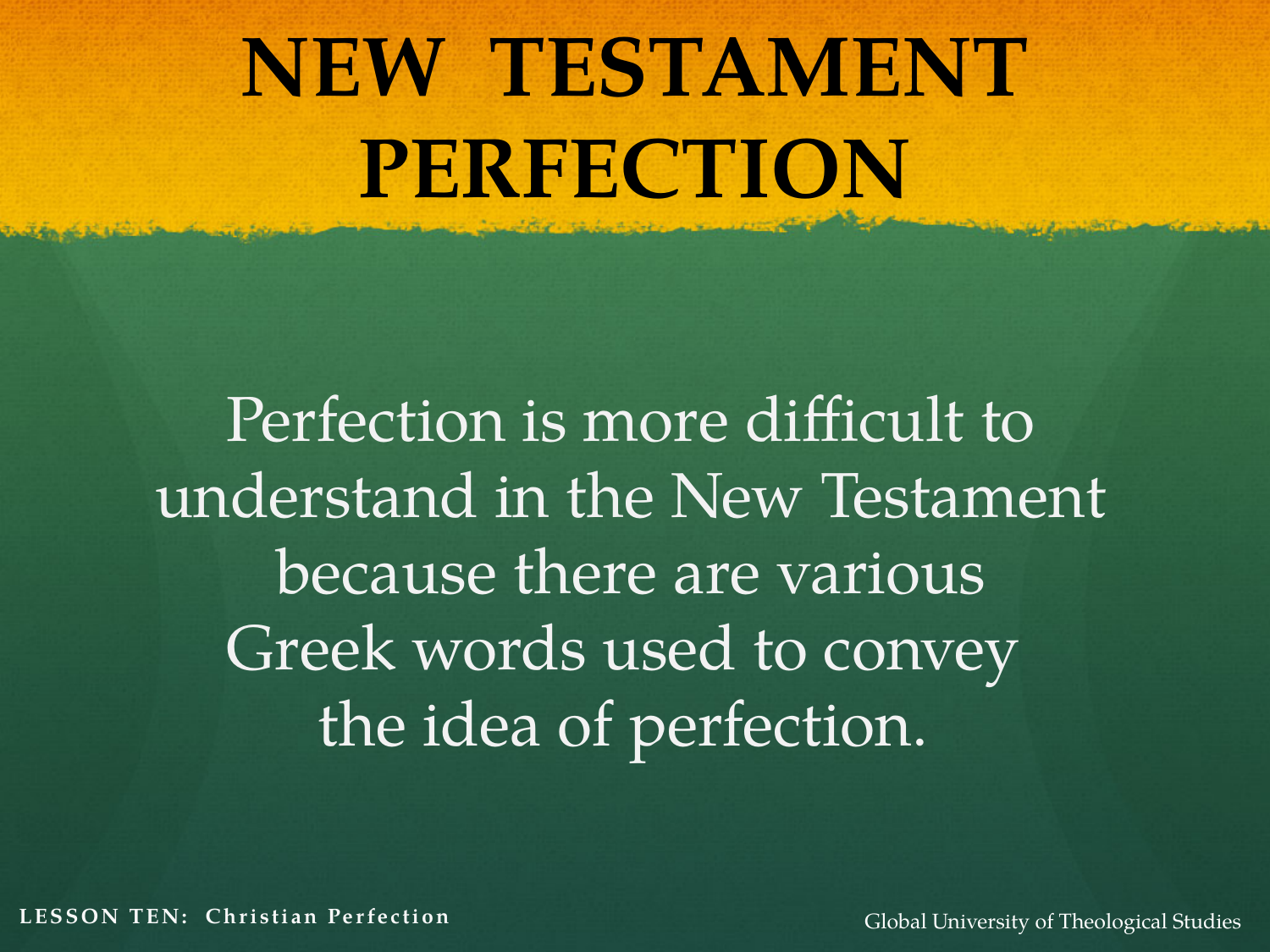

# NEW  TESTAMENT PERFECTION
Perfection is more difficult to understand in the New Testament because there are various
Greek words used to convey
the idea of perfection.
LESSON TEN:  Christian Perfection
Global University of Theological Studies